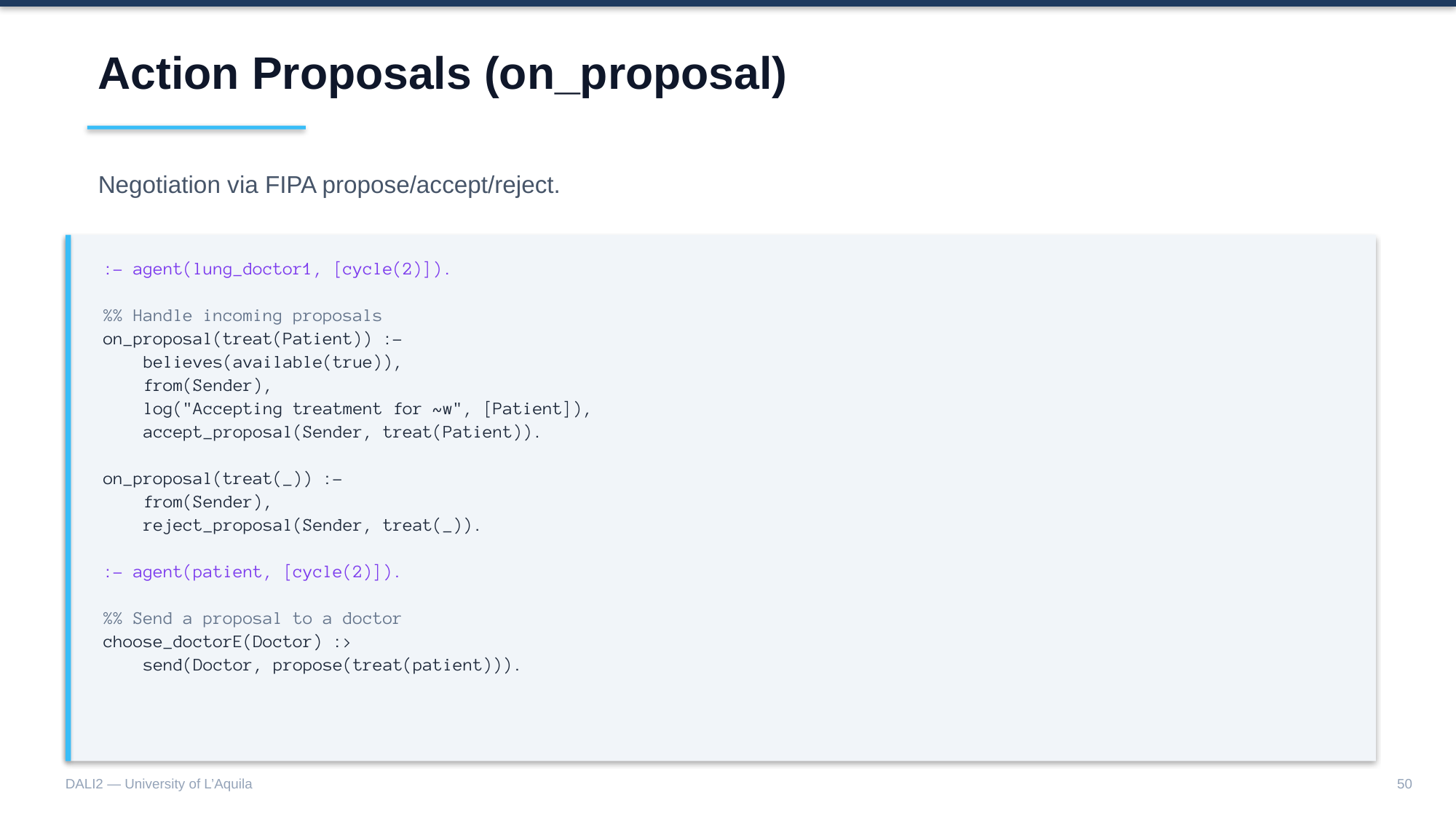

Action Proposals (on_proposal)

Negotiation via FIPA propose/accept/reject.

:- agent(lung_doctor1, [cycle(2)]).

%% Handle incoming proposals
on_proposal(treat(Patient)) :-
    believes(available(true)),
    from(Sender),
    log("Accepting treatment for ~w", [Patient]),
    accept_proposal(Sender, treat(Patient)).

on_proposal(treat(_)) :-
    from(Sender),
    reject_proposal(Sender, treat(_)).

:- agent(patient, [cycle(2)]).

%% Send a proposal to a doctor
choose_doctorE(Doctor) :>
    send(Doctor, propose(treat(patient))).
DALI2 — University of L’Aquila
50